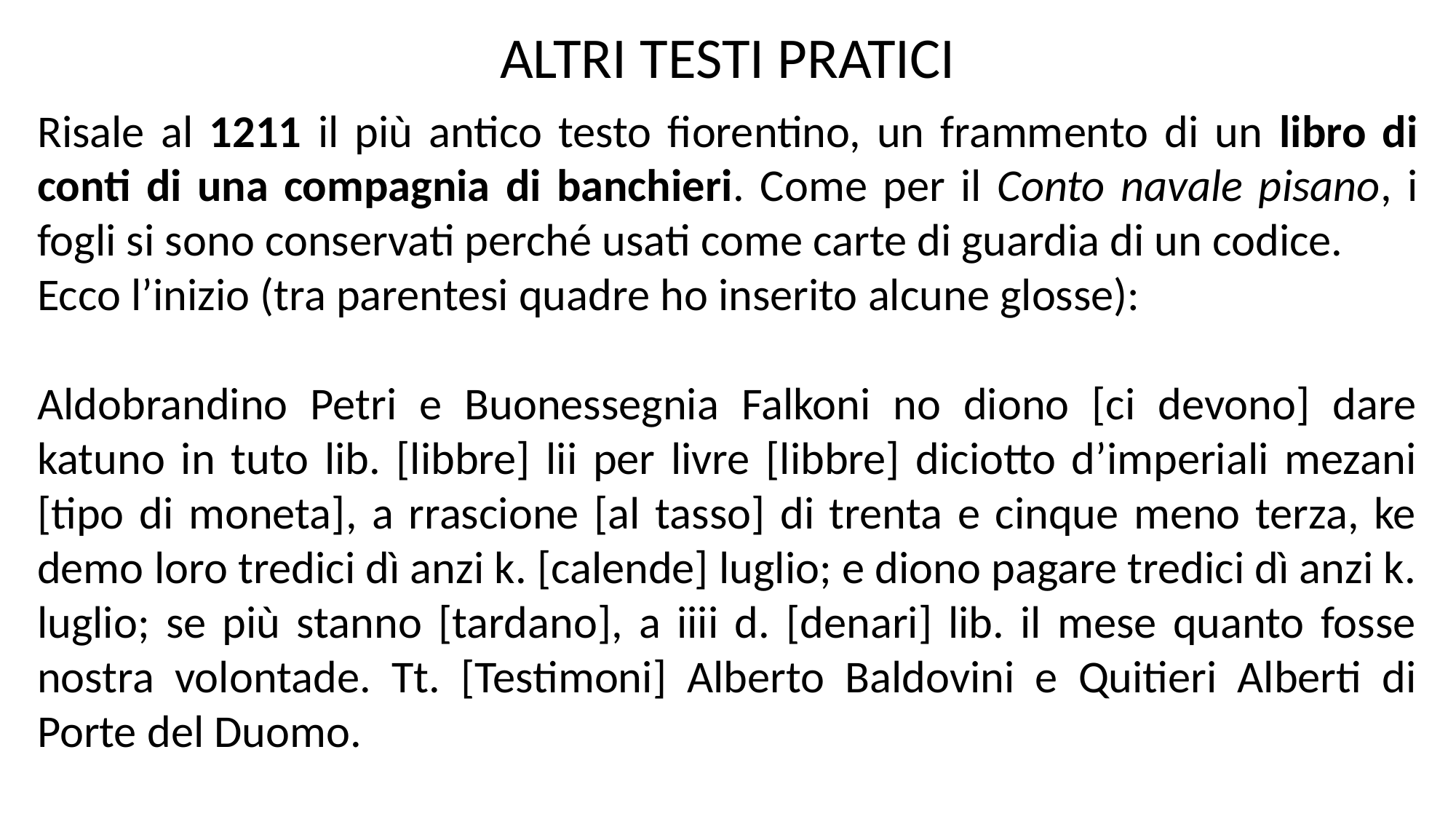

ALTRI TESTI PRATICI
Risale al 1211 il più antico testo fiorentino, un frammento di un libro di conti di una compagnia di banchieri. Come per il Conto navale pisano, i fogli si sono conservati perché usati come carte di guardia di un codice.
Ecco l’inizio (tra parentesi quadre ho inserito alcune glosse):

Aldobrandino Petri e Buonessegnia Falkoni no diono [ci devono] dare katuno in tuto lib. [libbre] lii per livre [libbre] diciotto d’imperiali mezani [tipo di moneta], a rrascione [al tasso] di trenta e cinque meno terza, ke demo loro tredici dì anzi k. [calende] luglio; e diono pagare tredici dì anzi k. luglio; se più stanno [tardano], a iiii d. [denari] lib. il mese quanto fosse nostra volontade. Tt. [Testimoni] Alberto Baldovini e Quitieri Alberti di Porte del Duomo.